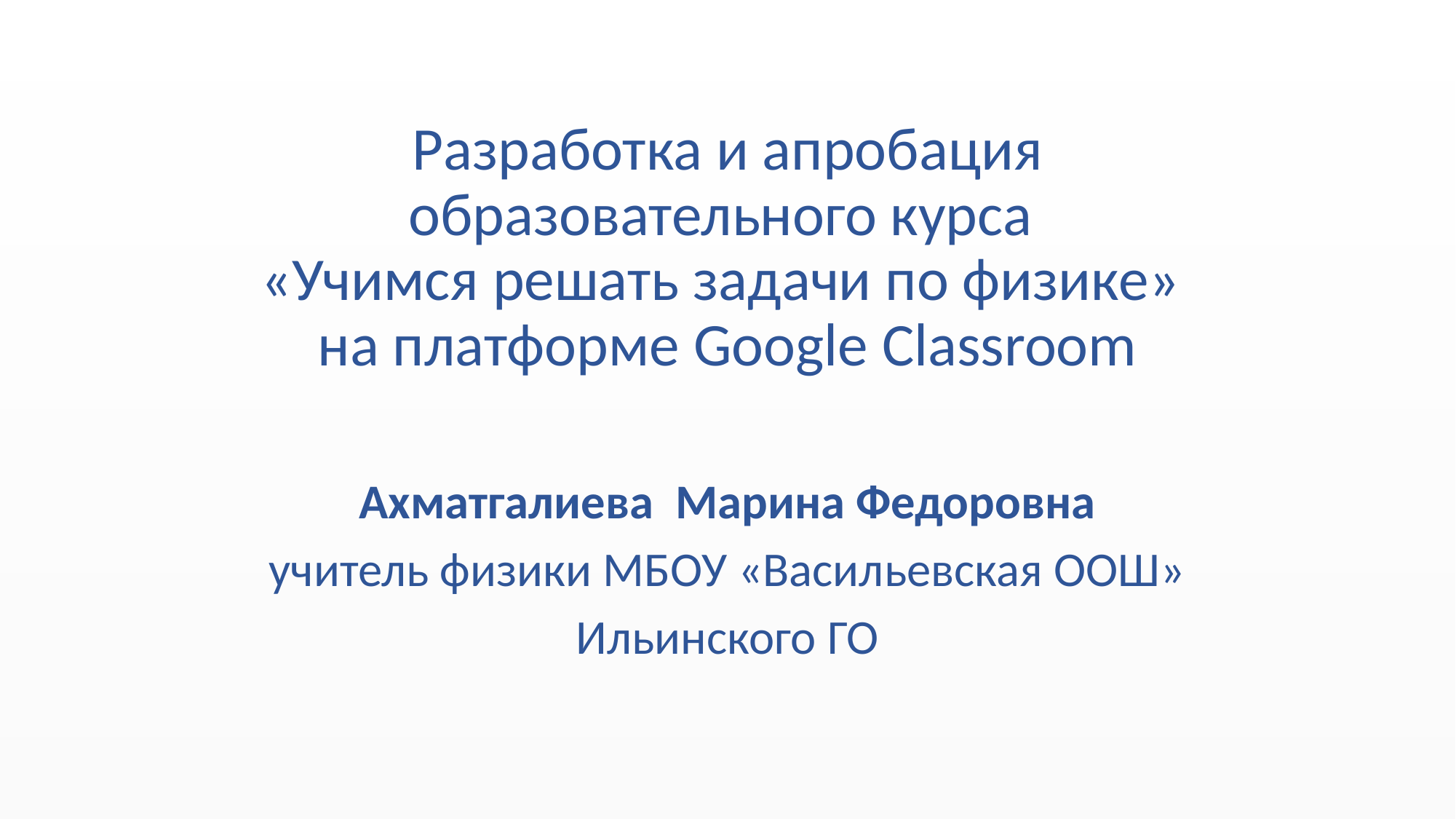

# Разработка и апробация образовательного курса «Учимся решать задачи по физике» на платформе Google Classroom
Ахматгалиева  Марина Федоровна
учитель физики МБОУ «Васильевская ООШ»
Ильинского ГО